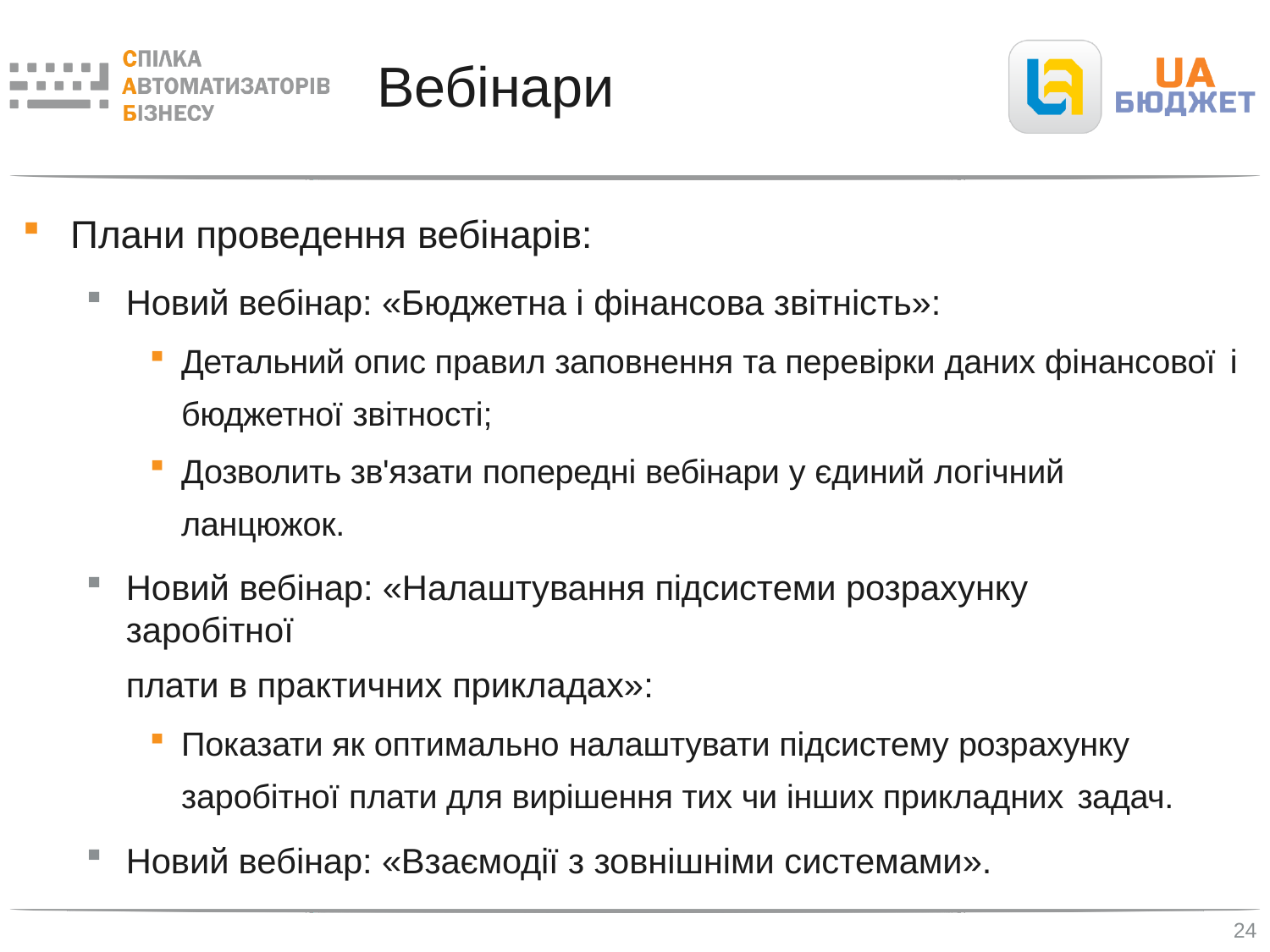

# Вебінари
Плани проведення вебінарів:
Новий вебінар: «Бюджетна і фінансова звітність»:
Детальний опис правил заповнення та перевірки даних фінансової і
бюджетної звітності;
Дозволить зв'язати попередні вебінари у єдиний логічний  ланцюжок.
Новий вебінар: «Налаштування підсистеми розрахунку заробітної
плати в практичних прикладах»:
Показати як оптимально налаштувати підсистему розрахунку  заробітної плати для вирішення тих чи інших прикладних задач.
Новий вебінар: «Взаємодії з зовнішніми системами».
24